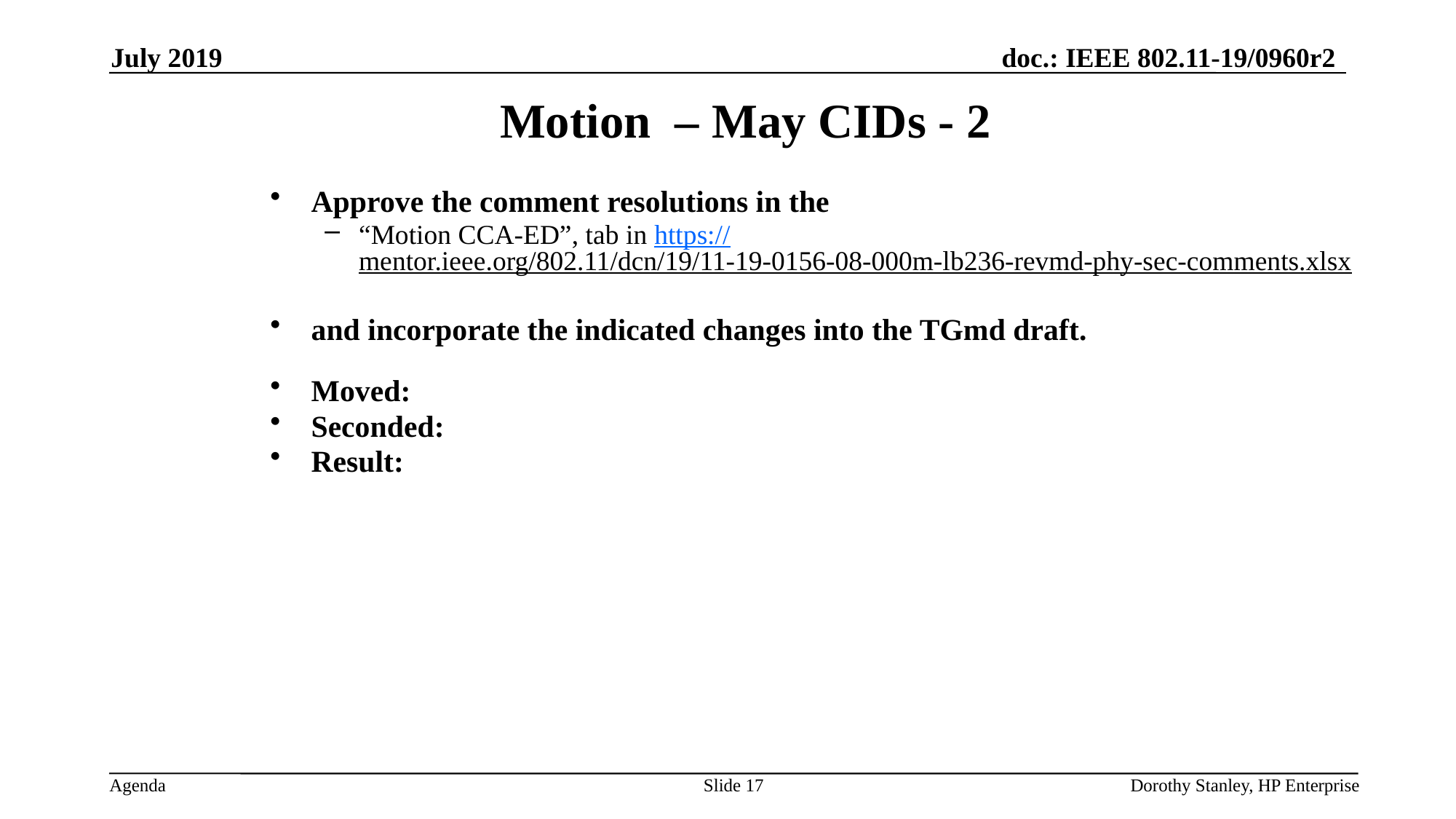

July 2019
Motion  – May CIDs - 2
Approve the comment resolutions in the
“Motion CCA-ED”, tab in https://mentor.ieee.org/802.11/dcn/19/11-19-0156-08-000m-lb236-revmd-phy-sec-comments.xlsx

and incorporate the indicated changes into the TGmd draft.
Moved:
Seconded:
Result:

Slide 17
Dorothy Stanley, HP Enterprise